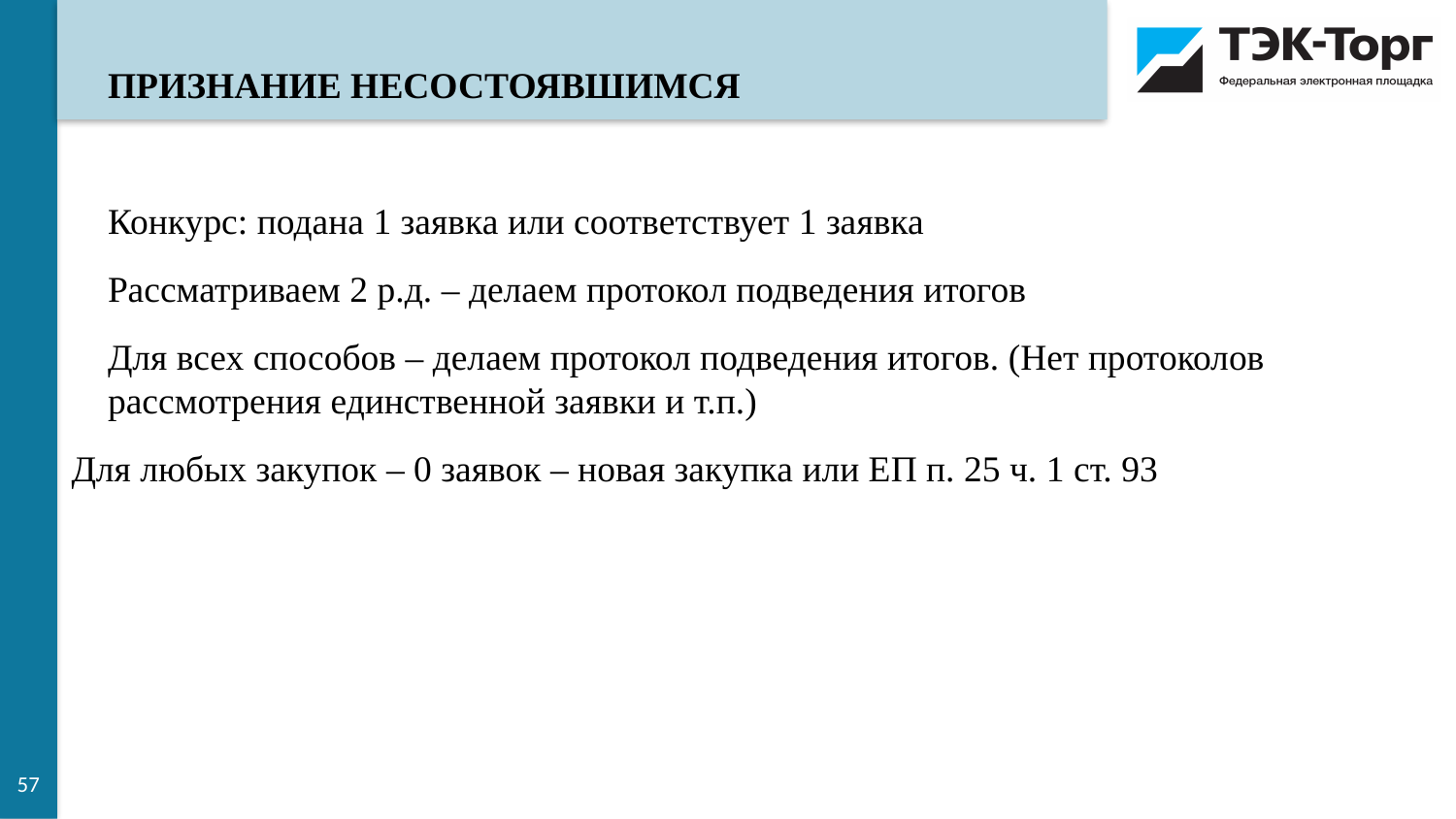

ПРИЗНАНИЕ НЕСОСТОЯВШИМСЯ

Конкурс: подана 1 заявка или соответствует 1 заявка
Рассматриваем 2 р.д. – делаем протокол подведения итогов
Для всех способов – делаем протокол подведения итогов. (Нет протоколов рассмотрения единственной заявки и т.п.)
Для любых закупок – 0 заявок – новая закупка или ЕП п. 25 ч. 1 ст. 93
57